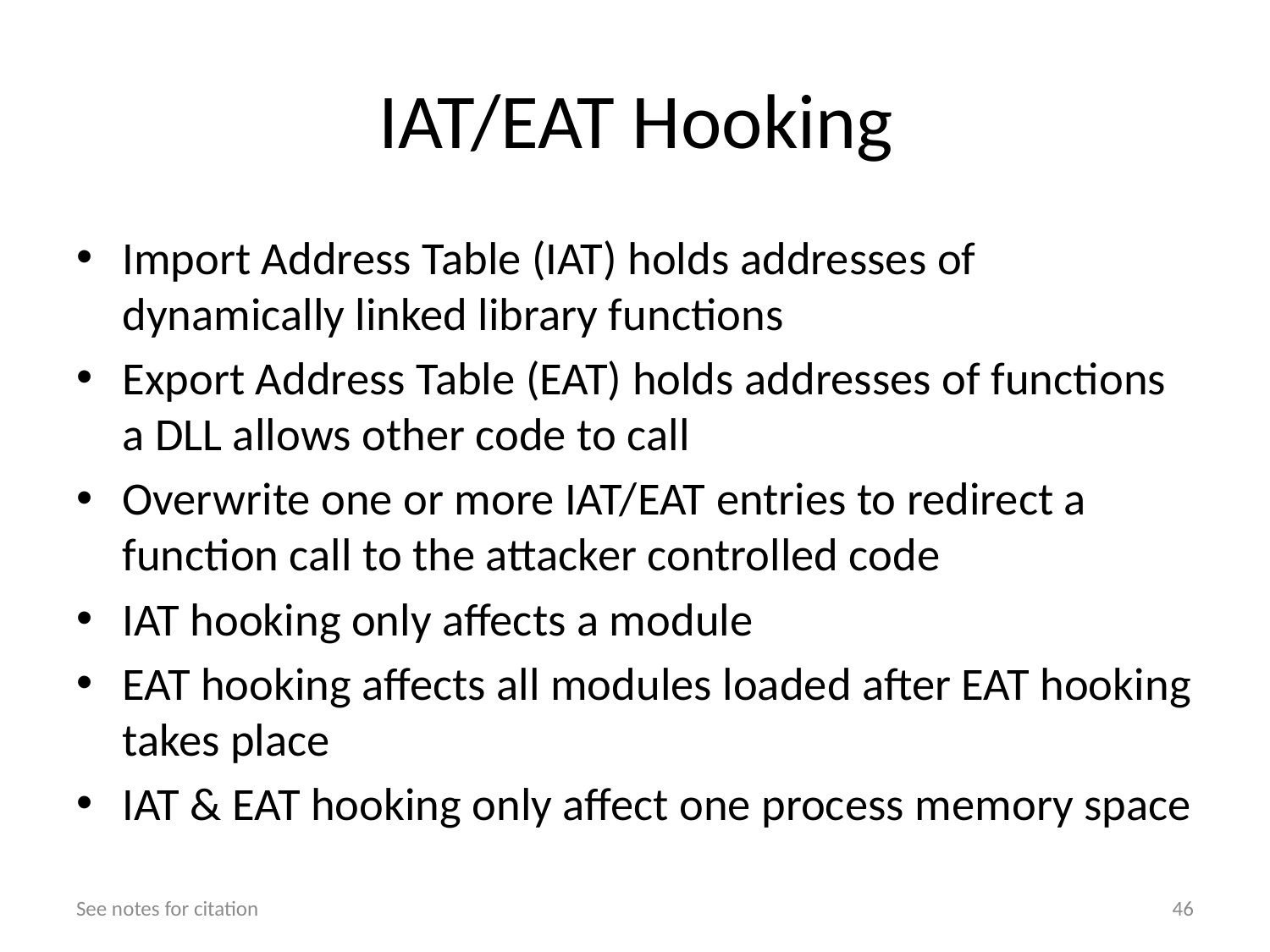

# IAT/EAT Hooking
Import Address Table (IAT) holds addresses of dynamically linked library functions
Export Address Table (EAT) holds addresses of functions a DLL allows other code to call
Overwrite one or more IAT/EAT entries to redirect a function call to the attacker controlled code
IAT hooking only affects a module
EAT hooking affects all modules loaded after EAT hooking takes place
IAT & EAT hooking only affect one process memory space
See notes for citation
46